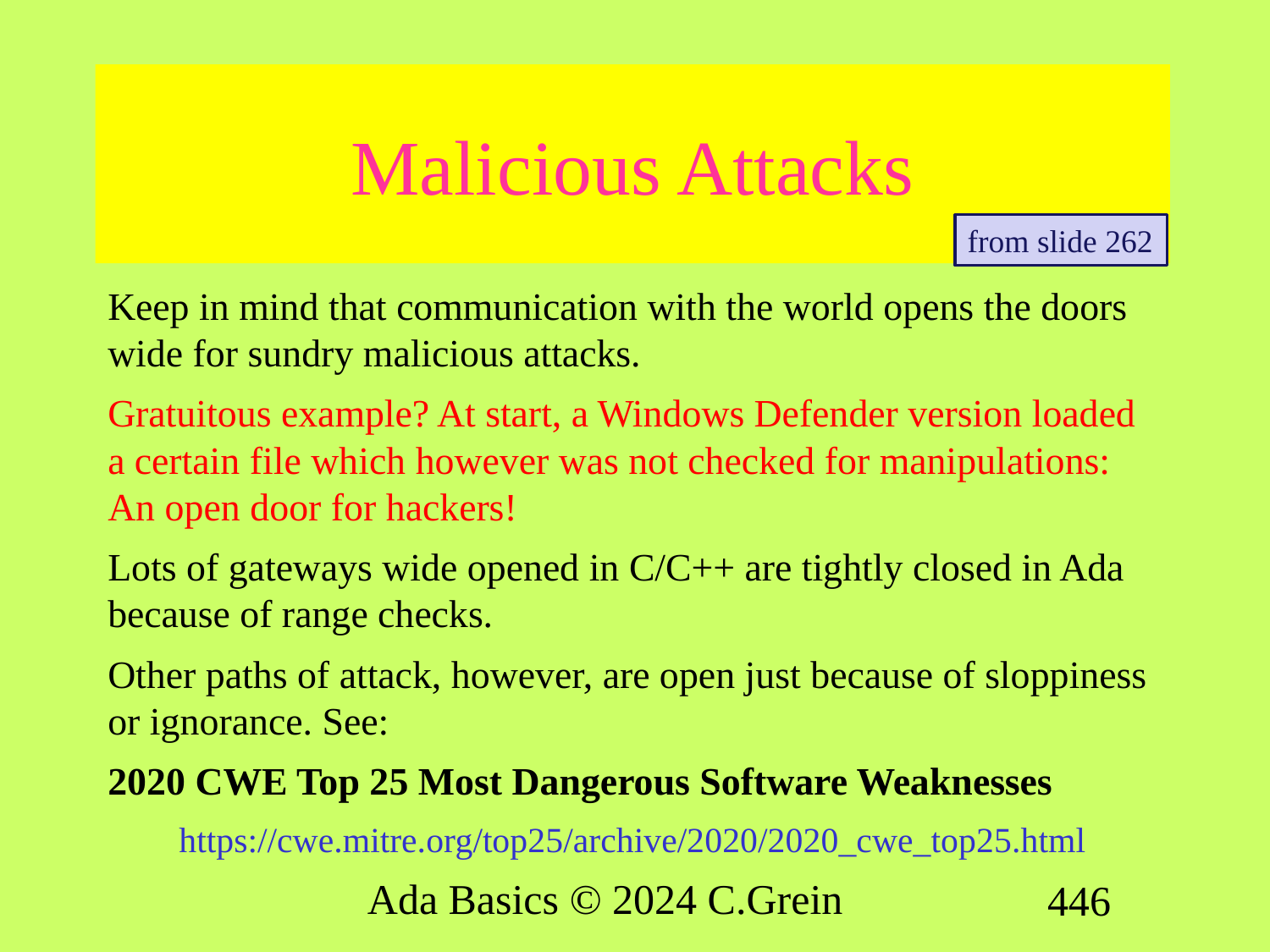

# Malicious Attacks
from slide 262
Keep in mind that communication with the world opens the doors wide for sundry malicious attacks.
Gratuitous example? At start, a Windows Defender version loaded a certain file which however was not checked for manipulations: An open door for hackers!
Lots of gateways wide opened in C/C++ are tightly closed in Ada because of range checks.
Other paths of attack, however, are open just because of sloppiness or ignorance. See:
2020 CWE Top 25 Most Dangerous Software Weaknesses
https://cwe.mitre.org/top25/archive/2020/2020_cwe_top25.html
Ada Basics © 2024 C.Grein
446